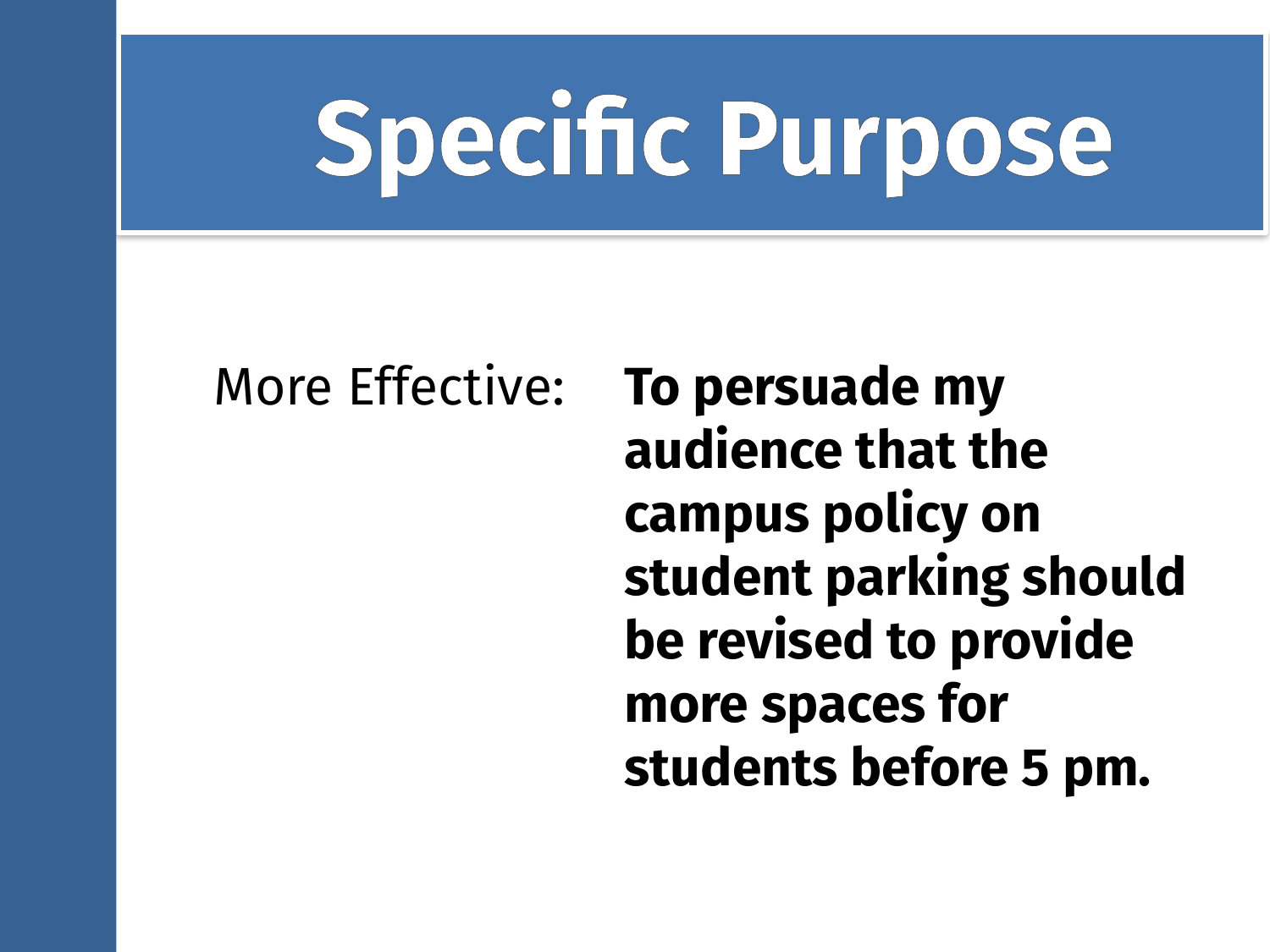

# Specific Purpose
| More Effective: | To persuade my audience that the campus policy on student parking should be revised to provide more spaces for students before 5 pm. |
| --- | --- |